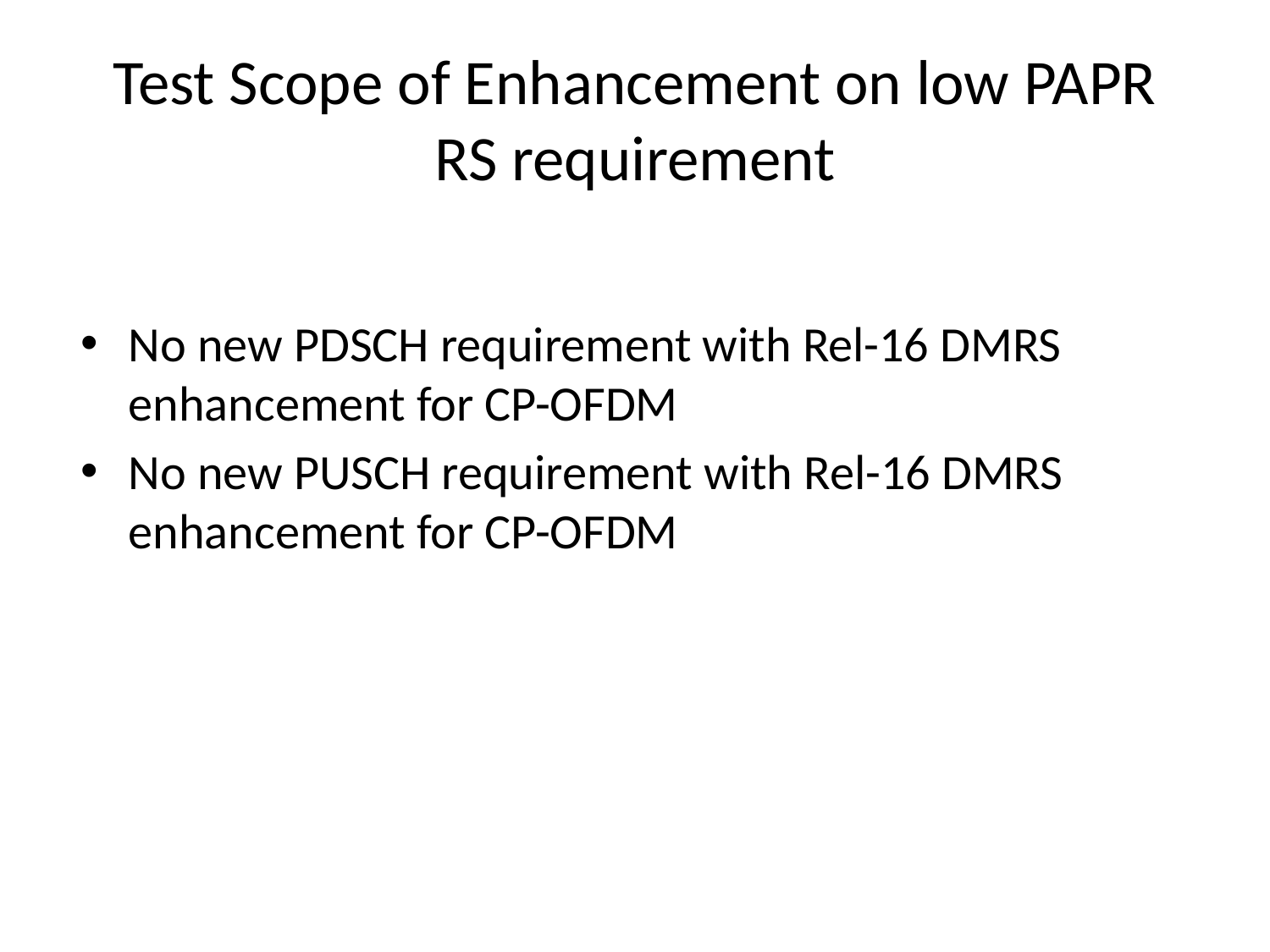

# Test Scope of Enhancement on low PAPR RS requirement
No new PDSCH requirement with Rel-16 DMRS enhancement for CP-OFDM
No new PUSCH requirement with Rel-16 DMRS enhancement for CP-OFDM